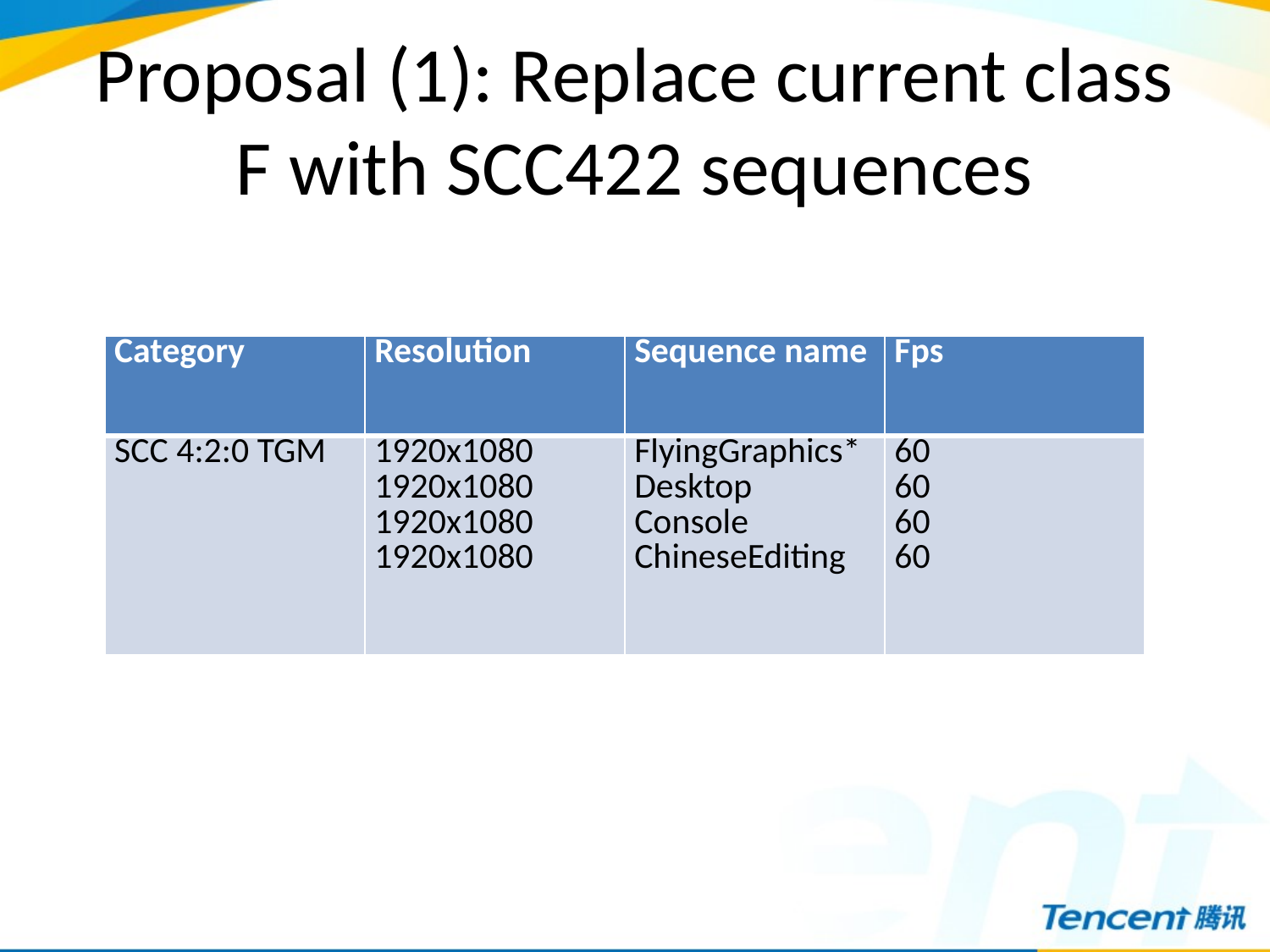

# Proposal (1): Replace current class F with SCC422 sequences

| Category | Resolution | Sequence name | Fps |
| --- | --- | --- | --- |
| SCC 4:2:0 TGM | 1920x1080 1920x1080 1920x1080 1920x1080 | FlyingGraphics\* Desktop Console ChineseEditing | 60 60 60 60 |